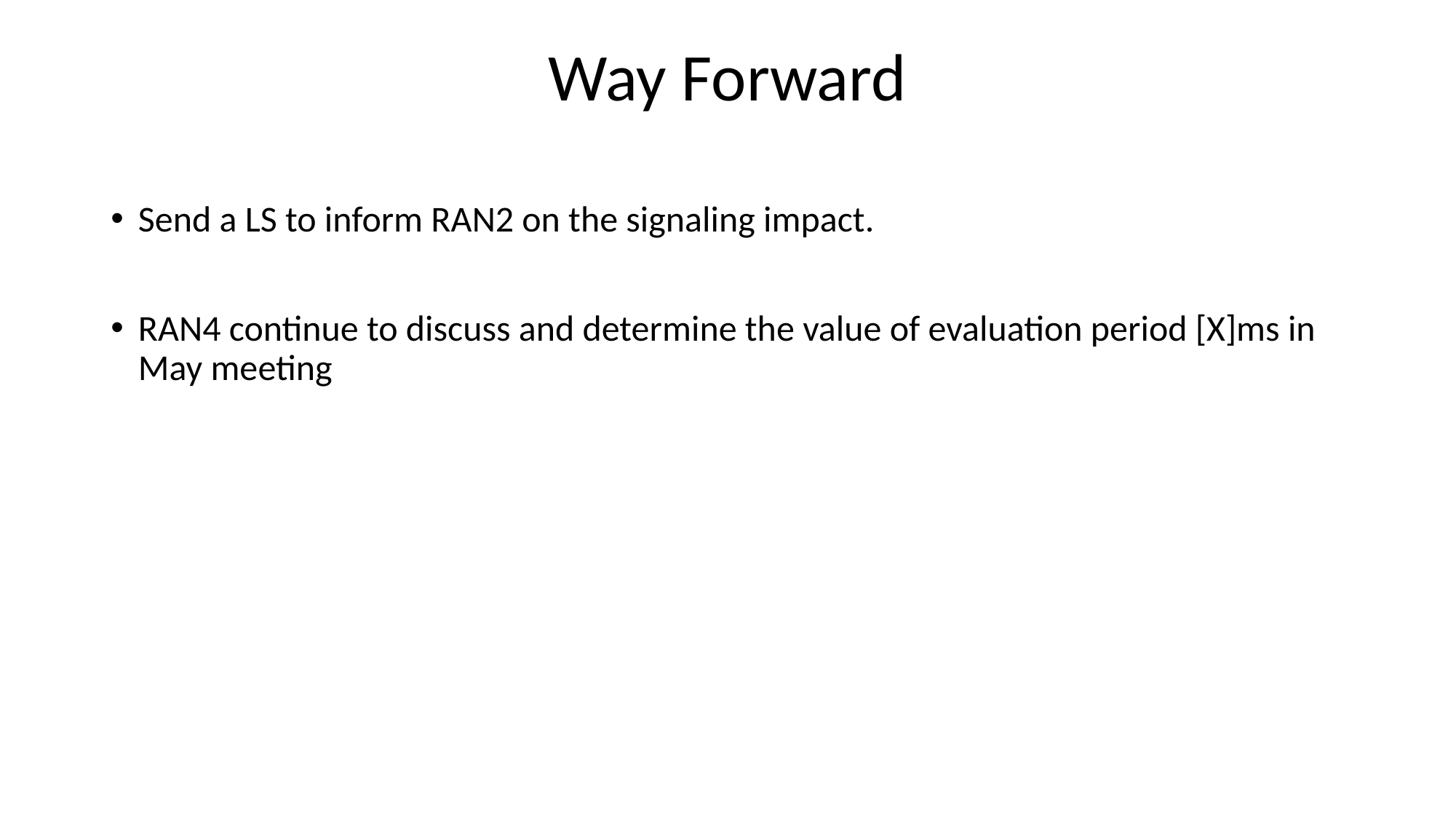

# Way Forward
Send a LS to inform RAN2 on the signaling impact.

RAN4 continue to discuss and determine the value of evaluation period [X]ms in May meeting